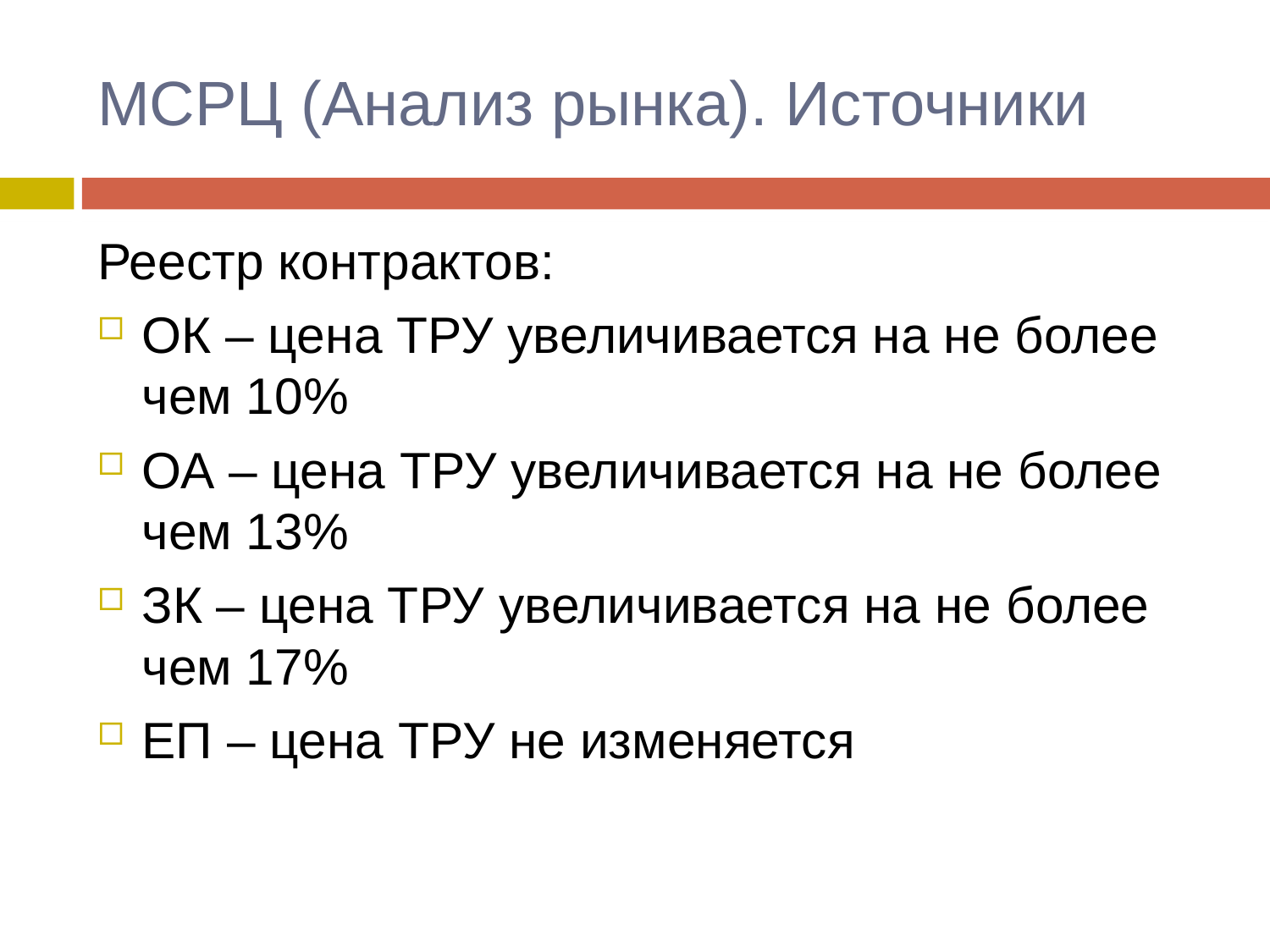

# МСРЦ (Анализ рынка). Источники
Реестр контрактов:
ОК – цена ТРУ увеличивается на не более чем 10%
ОА – цена ТРУ увеличивается на не более чем 13%
ЗК – цена ТРУ увеличивается на не более чем 17%
ЕП – цена ТРУ не изменяется